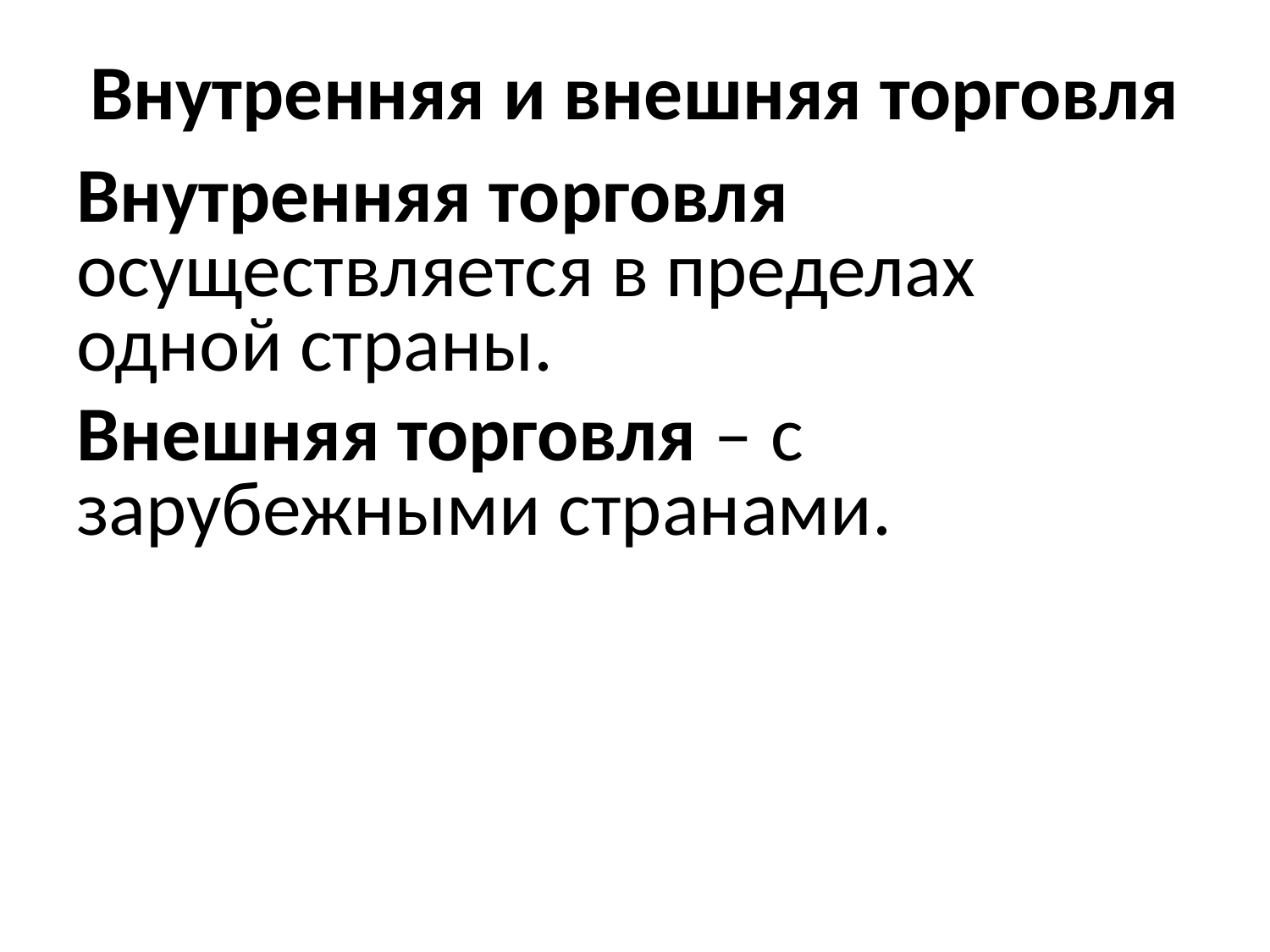

# Внутренняя и внешняя торговля
Внутренняя торговля осуществляется в пределах одной страны.
Внешняя торговля – с зарубежными странами.